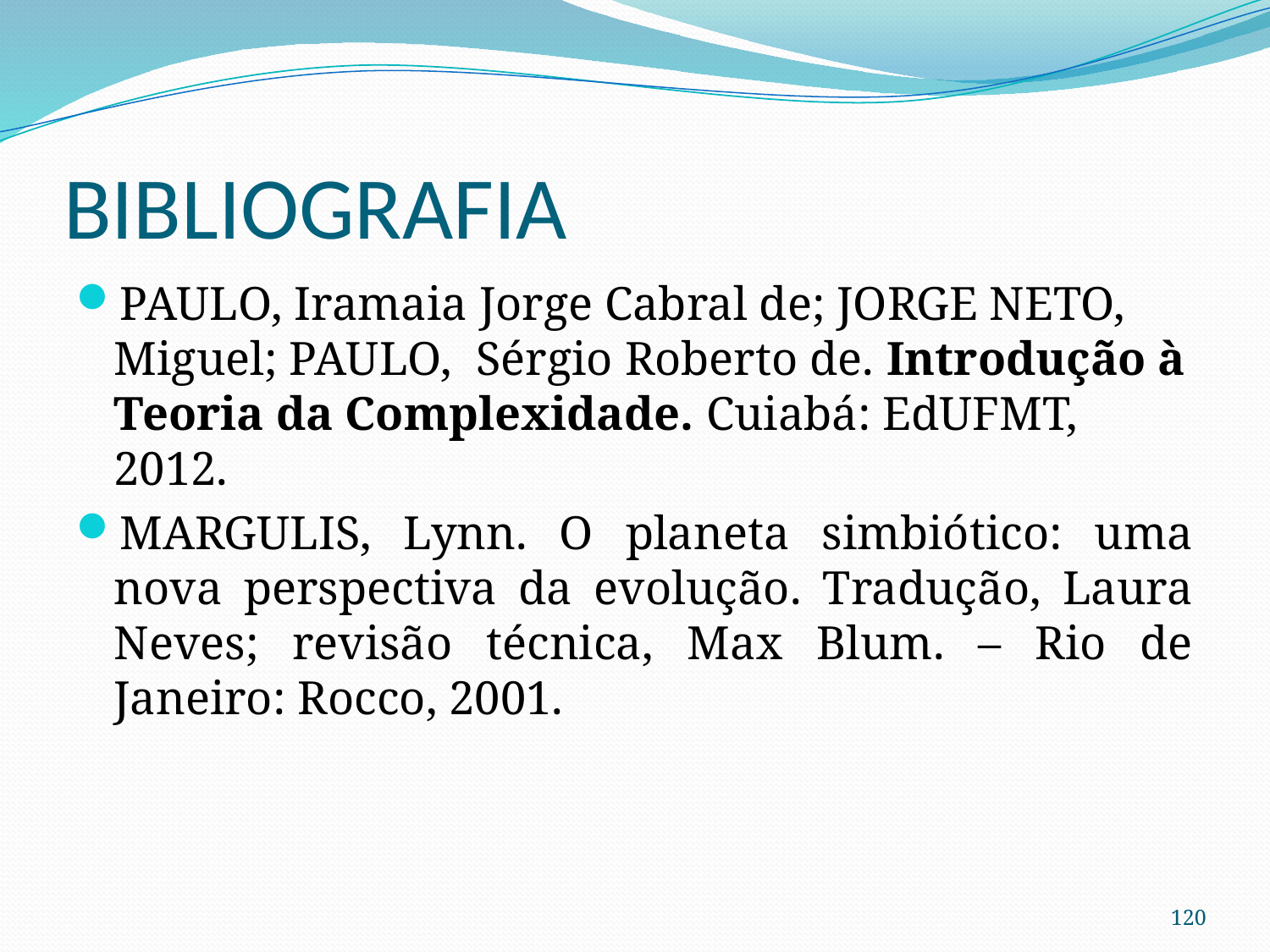

# BIBLIOGRAFIA
PAULO, Iramaia Jorge Cabral de; JORGE NETO, Miguel; PAULO,  Sérgio Roberto de. Introdução à Teoria da Complexidade. Cuiabá: EdUFMT, 2012.
MARGULIS, Lynn. O planeta simbiótico: uma nova perspectiva da evolução. Tradução, Laura Neves; revisão técnica, Max Blum. – Rio de Janeiro: Rocco, 2001.

120